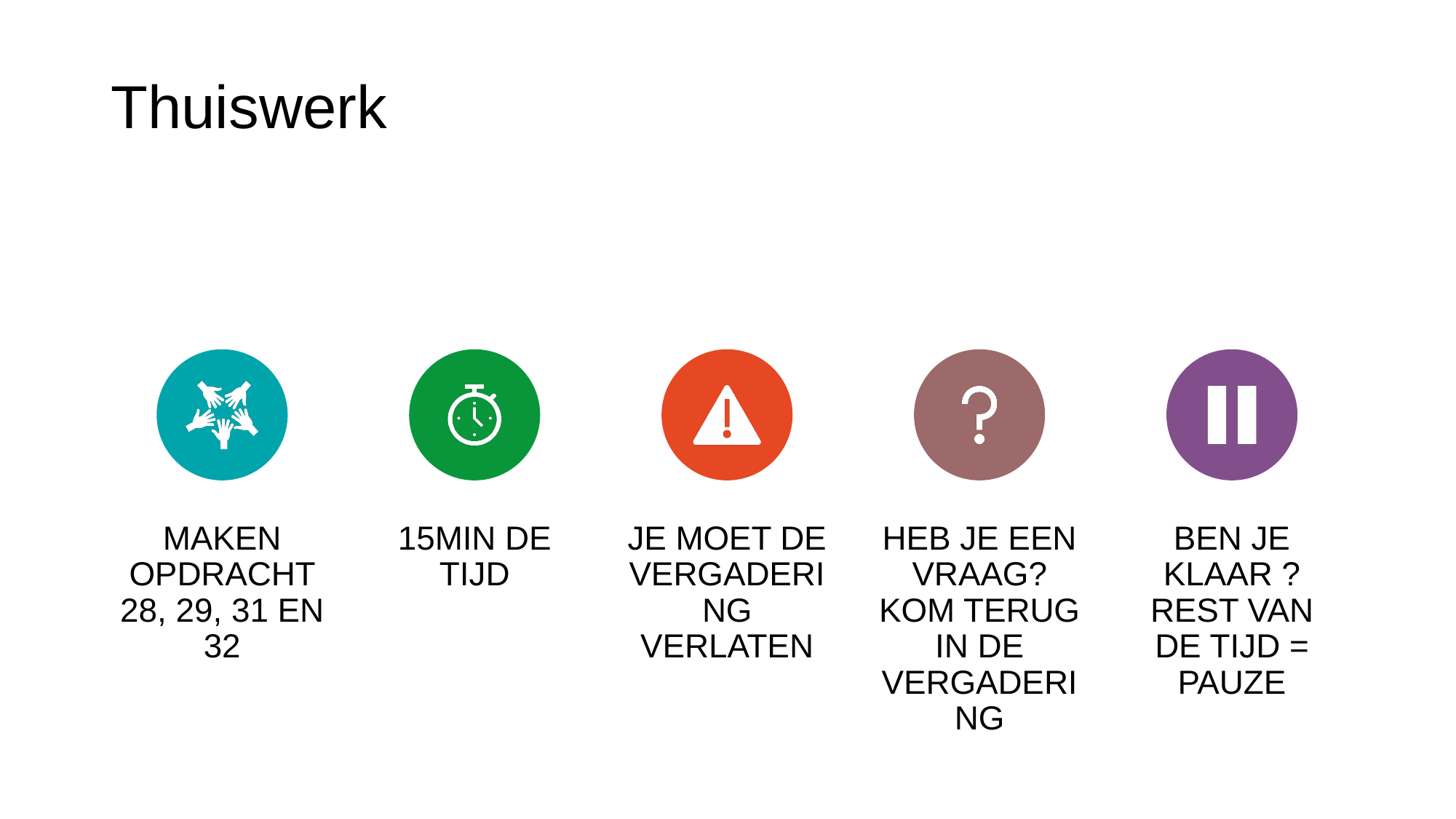

# Thuiswerk
Maken opdracht 28, 29, 31 en 32
15min de tijd
Je moet de vergadering verlaten
Heb je een vraag? Kom terug in de vergadering
Ben je klaar ? Rest van de tijd = pauze